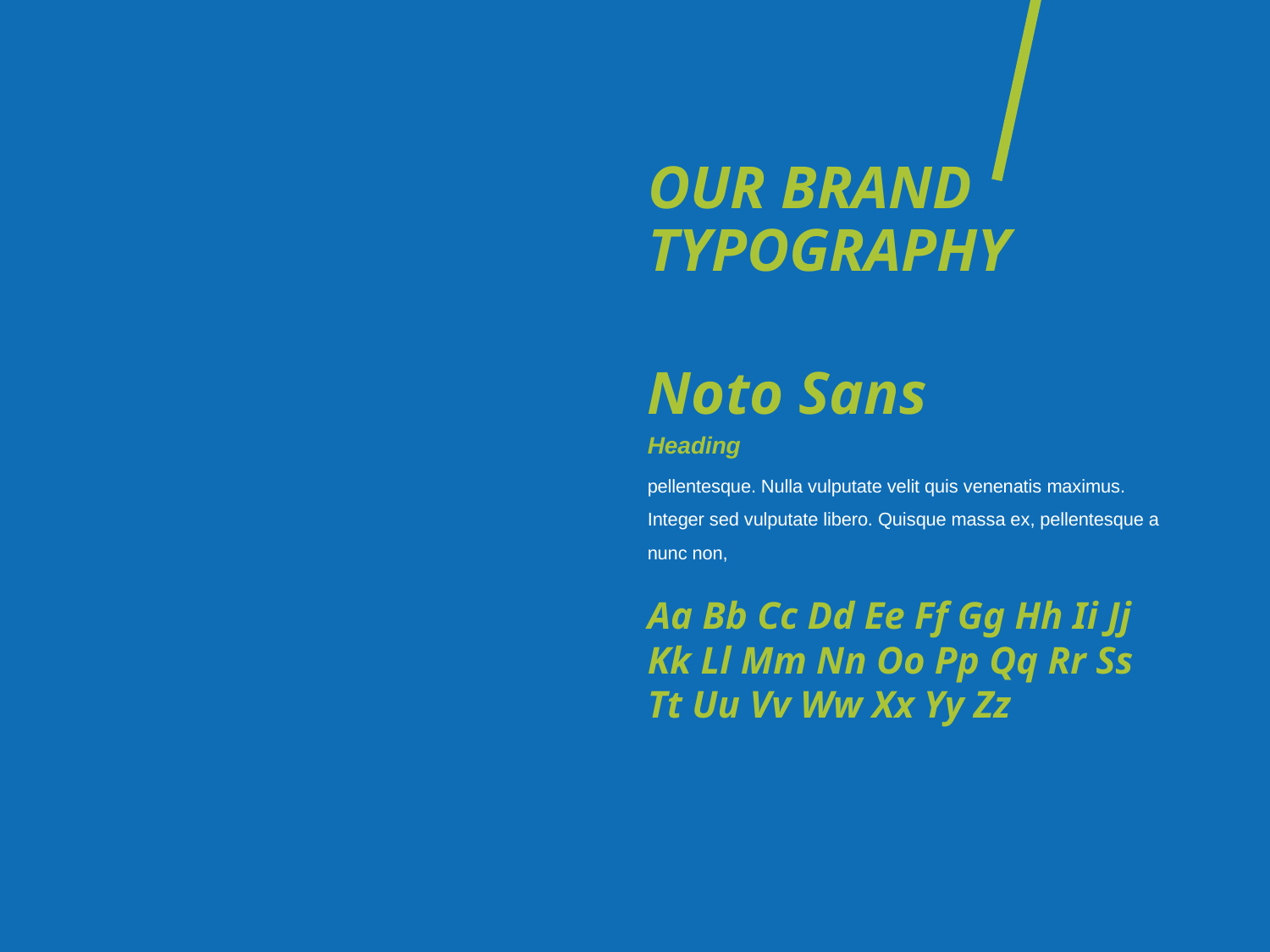

# OUR BRAND TYPOGRAPHY
Noto Sans
Heading
pellentesque. Nulla vulputate velit quis venenatis maximus. Integer sed vulputate libero. Quisque massa ex, pellentesque a nunc non,
Aa Bb Cc Dd Ee Ff Gg Hh Ii Jj
Kk Ll Mm Nn Oo Pp Qq Rr Ss
Tt Uu Vv Ww Xx Yy Zz